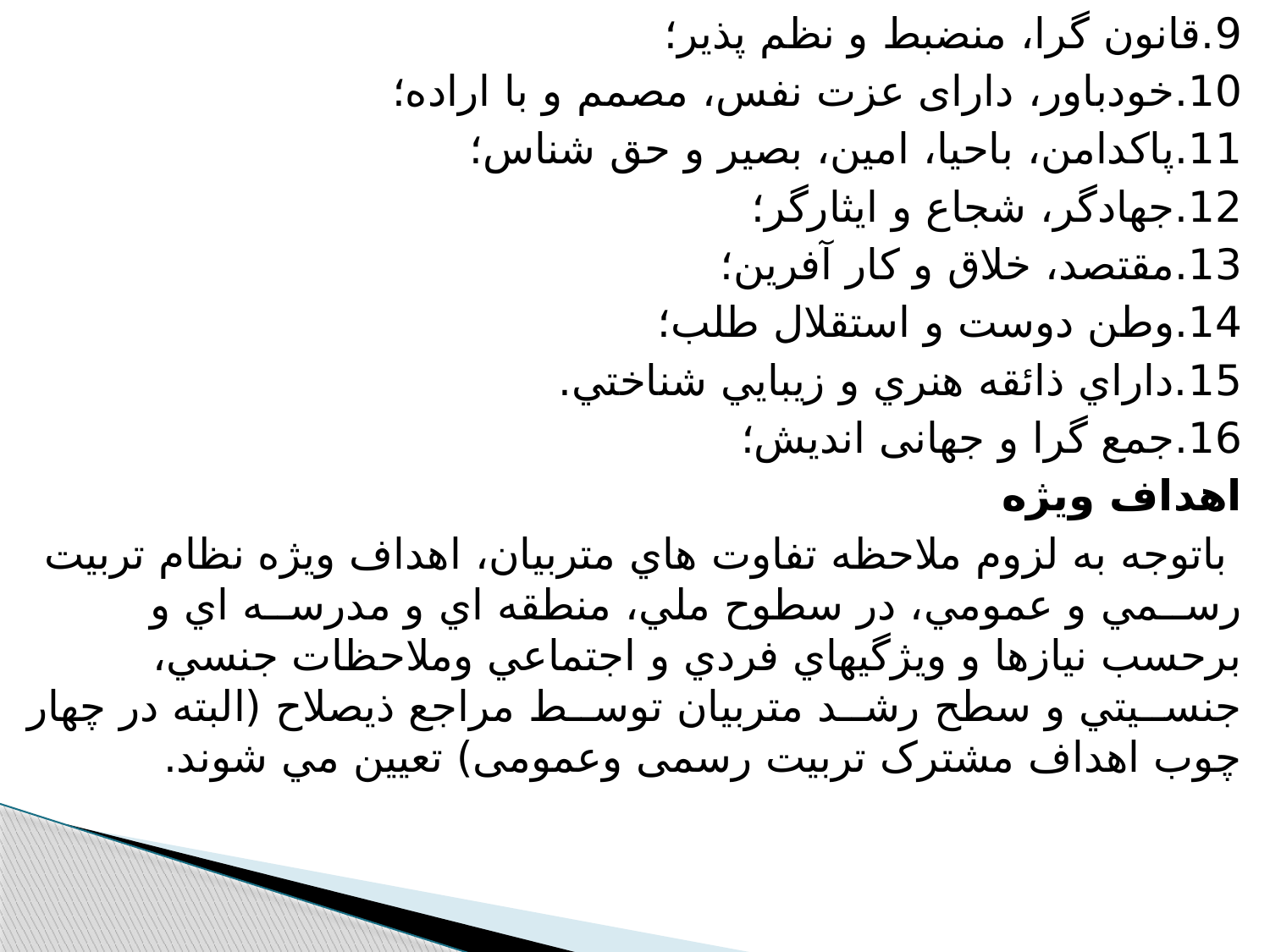

9.قانون گرا، منضبط و نظم پذير؛
10.خودباور، دارای عزت نفس، مصمم و با اراده؛
11.پاکدامن، باحيا، امين، بصير و حق شناس؛
12.جهادگر، شجاع و ايثارگر؛
13.مقتصد، خلاق و کار آفرين؛
14.وطن دوست و استقلال طلب؛
15.داراي ذائقه هنري و زيبايي شناختي.
16.جمع گرا و جهانی انديش؛
اهداف ويژه
 باتوجه به لزوم ملاحظه تفاوت هاي متربيان، اهداف ويژه نظام تربيت رســمي و عمومي، در سطوح ملي، منطقه اي و مدرســه اي و برحسب نيازها و ويژگيهاي فردي و اجتماعي وملاحظات جنسي، جنســيتي و سطح رشــد متربيان توســط مراجع ذيصلاح (البته در چهار چوب اهداف مشترک تربيت رسمی وعمومی) تعيين مي شوند.